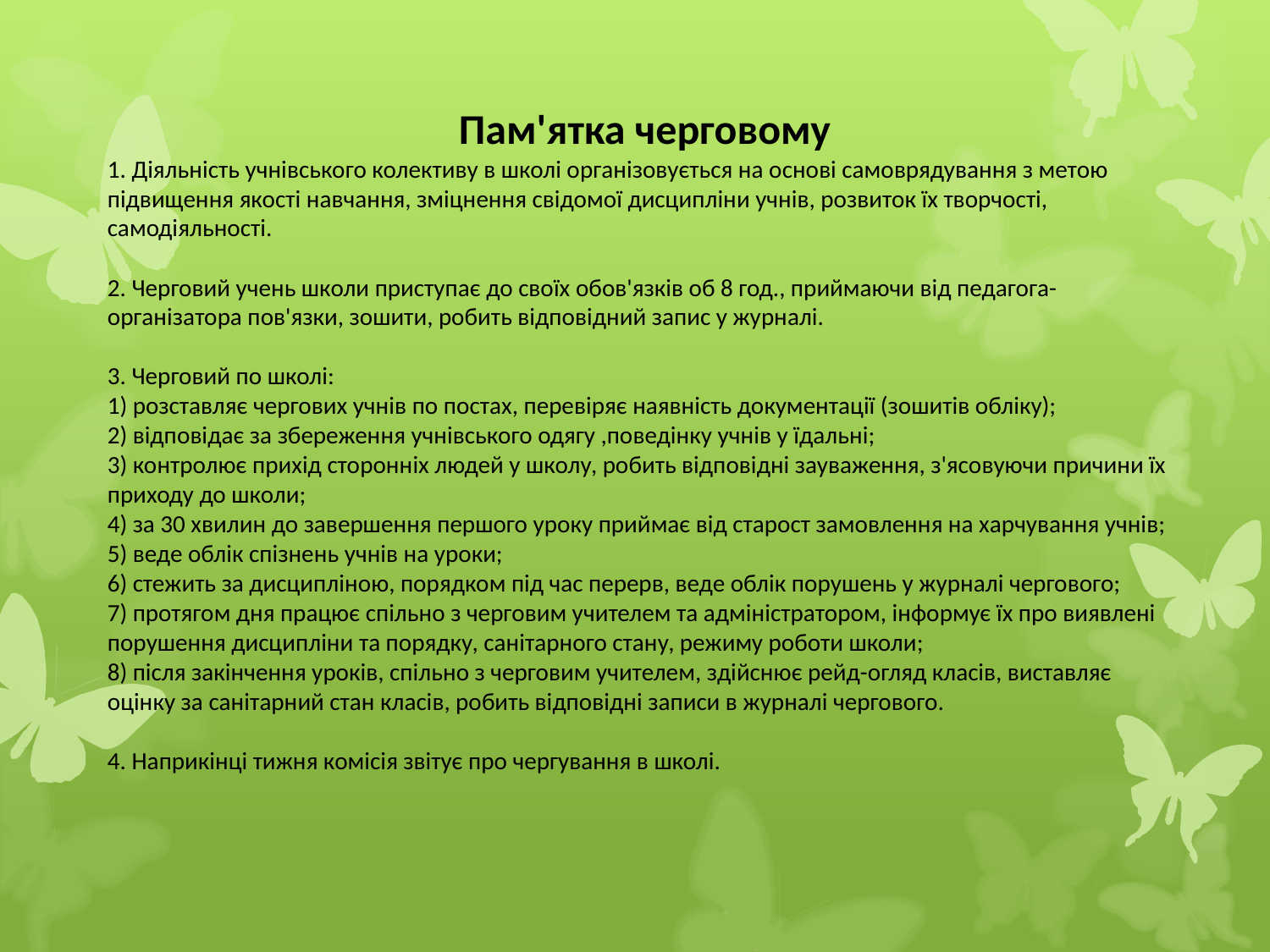

Пам'ятка черговому
1. Діяльність учнівського колективу в школі організовується на основі самоврядування з метою підвищення якості навчання, зміцнення свідомої дисципліни учнів, розвиток їх творчості, самодіяльності.

2. Черговий учень школи приступає до своїх обов'язків об 8 год., приймаючи від педагога-організатора пов'язки, зошити, робить відповідний запис у журналі.

3. Черговий по школі:
1) розставляє чергових учнів по постах, перевіряє наявність документації (зошитів обліку);
2) відповідає за збереження учнівського одягу ,поведінку учнів у їдальні;
3) контролює прихід сторонніх людей у школу, робить відповідні зауваження, з'ясовуючи причини їх приходу до школи;
4) за 30 хвилин до завершення першого уроку приймає від старост замовлення на харчування учнів;
5) веде облік спізнень учнів на уроки;
6) стежить за дисципліною, порядком під час перерв, веде облік порушень у журналі чергового;
7) протягом дня працює спільно з черговим учителем та адміністратором, інформує їх про виявлені порушення дисципліни та порядку, санітарного стану, режиму роботи школи;
8) після закінчення уроків, спільно з черговим учителем, здійснює рейд-огляд класів, виставляє оцінку за санітарний стан класів, робить відповідні записи в журналі чергового.

4. Наприкінці тижня комісія звітує про чергування в школі.